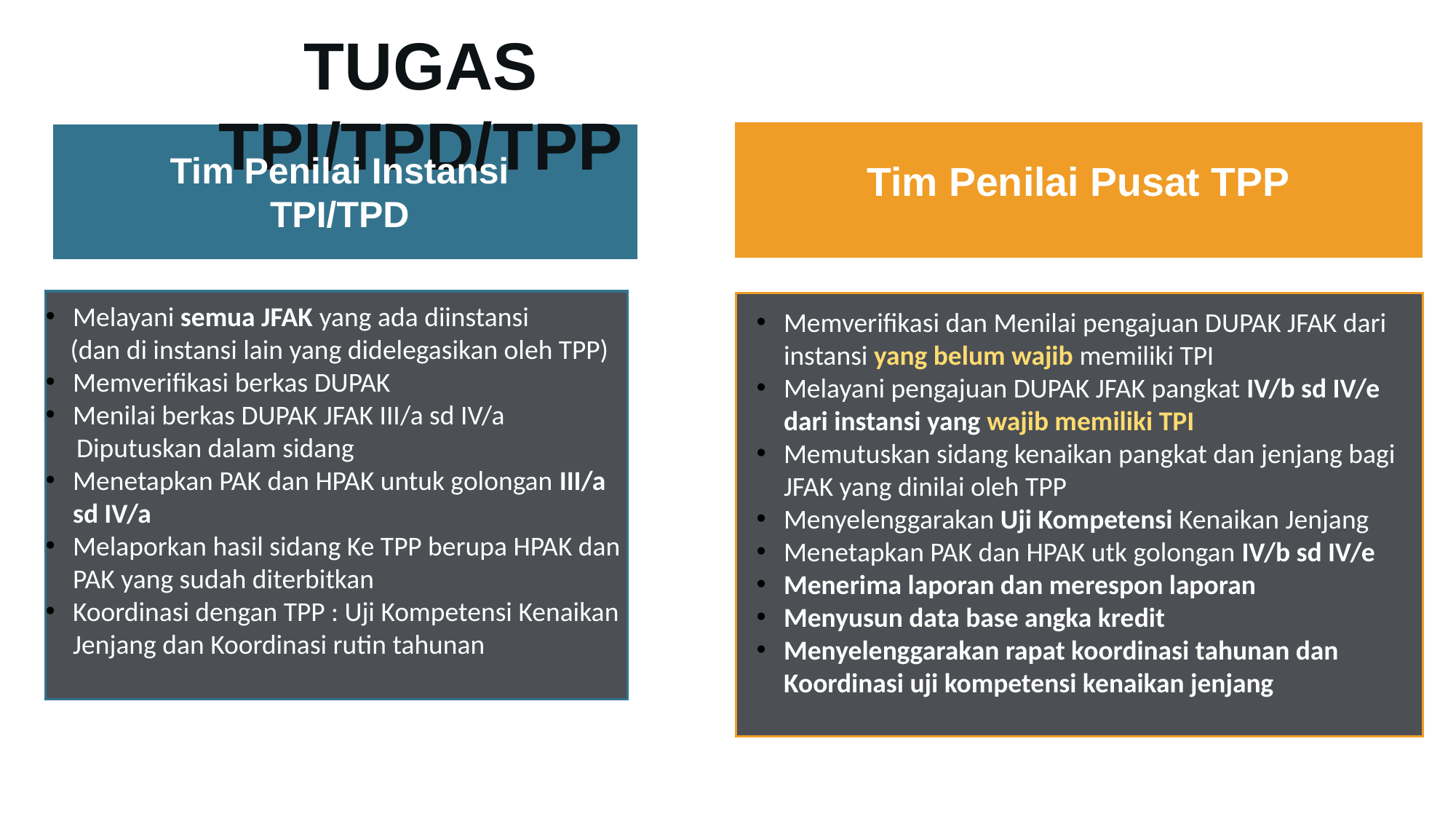

TUGAS TPI/TPD/TPP

Tim Penilai Instansi
TPI/TPD
Tim Penilai Pusat TPP

Melayani semua JFAK yang ada diinstansi
    (dan di instansi lain yang didelegasikan oleh TPP)
Memverifikasi berkas DUPAK
Menilai berkas DUPAK JFAK III/a sd IV/a
     Diputuskan dalam sidang
Menetapkan PAK dan HPAK untuk golongan III/a sd IV/a
Melaporkan hasil sidang Ke TPP berupa HPAK dan PAK yang sudah diterbitkan
Koordinasi dengan TPP : Uji Kompetensi Kenaikan Jenjang dan Koordinasi rutin tahunan

Memverifikasi dan Menilai pengajuan DUPAK JFAK dari instansi yang belum wajib memiliki TPI
Melayani pengajuan DUPAK JFAK pangkat IV/b sd IV/e dari instansi yang wajib memiliki TPI
Memutuskan sidang kenaikan pangkat dan jenjang bagi JFAK yang dinilai oleh TPP
Menyelenggarakan Uji Kompetensi Kenaikan Jenjang
Menetapkan PAK dan HPAK utk golongan IV/b sd IV/e
Menerima laporan dan merespon laporan
Menyusun data base angka kredit
Menyelenggarakan rapat koordinasi tahunan dan Koordinasi uji kompetensi kenaikan jenjang